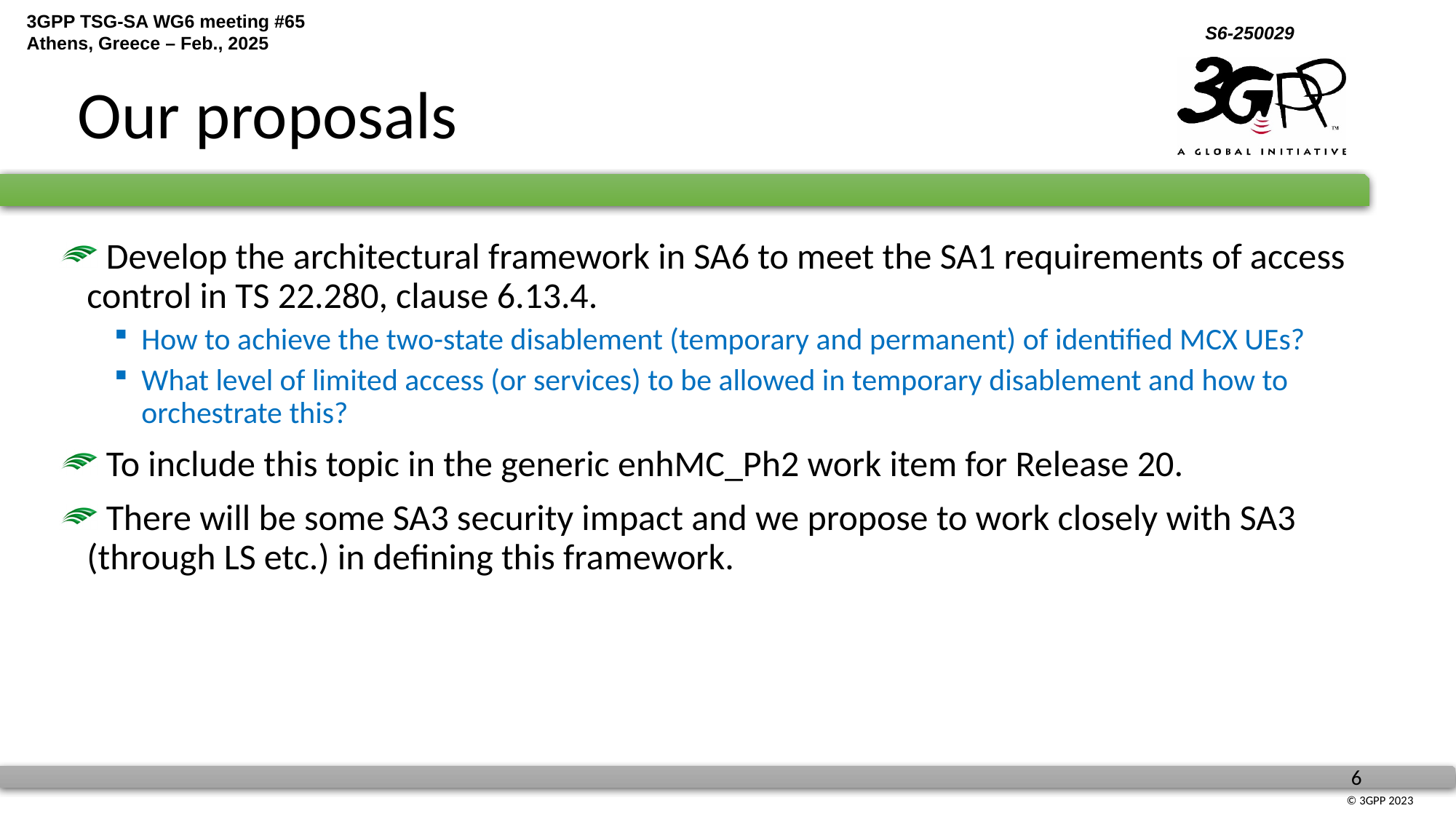

# Our proposals
 Develop the architectural framework in SA6 to meet the SA1 requirements of access control in TS 22.280, clause 6.13.4.
How to achieve the two-state disablement (temporary and permanent) of identified MCX UEs?
What level of limited access (or services) to be allowed in temporary disablement and how to orchestrate this?
 To include this topic in the generic enhMC_Ph2 work item for Release 20.
 There will be some SA3 security impact and we propose to work closely with SA3 (through LS etc.) in defining this framework.